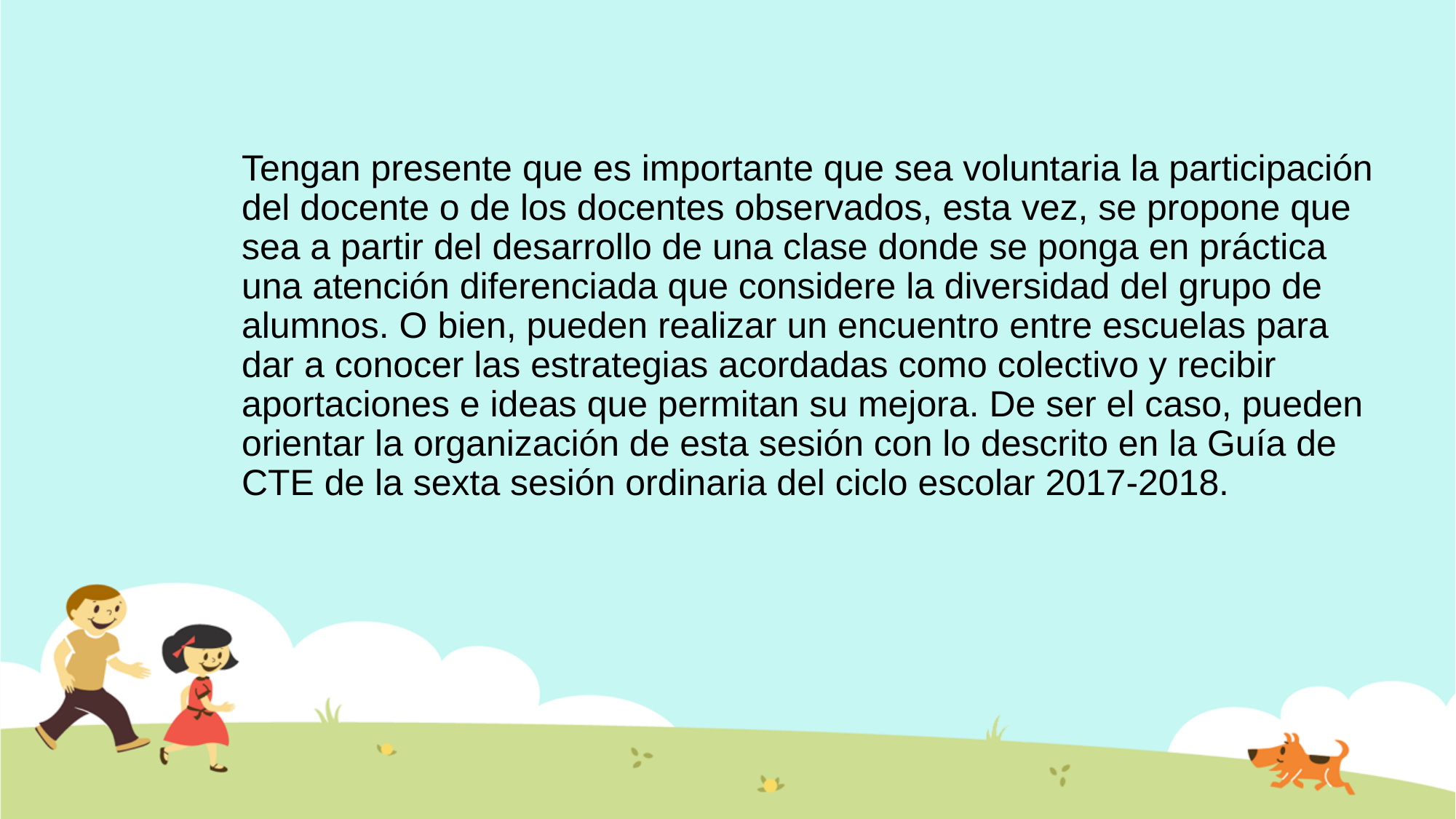

Tengan presente que es importante que sea voluntaria la participación del docente o de los docentes observados, esta vez, se propone que sea a partir del desarrollo de una clase donde se ponga en práctica una atención diferenciada que considere la diversidad del grupo de alumnos. O bien, pueden realizar un encuentro entre escuelas para dar a conocer las estrategias acordadas como colectivo y recibir aportaciones e ideas que permitan su mejora. De ser el caso, pueden orientar la organización de esta sesión con lo descrito en la Guía de CTE de la sexta sesión ordinaria del ciclo escolar 2017-2018.